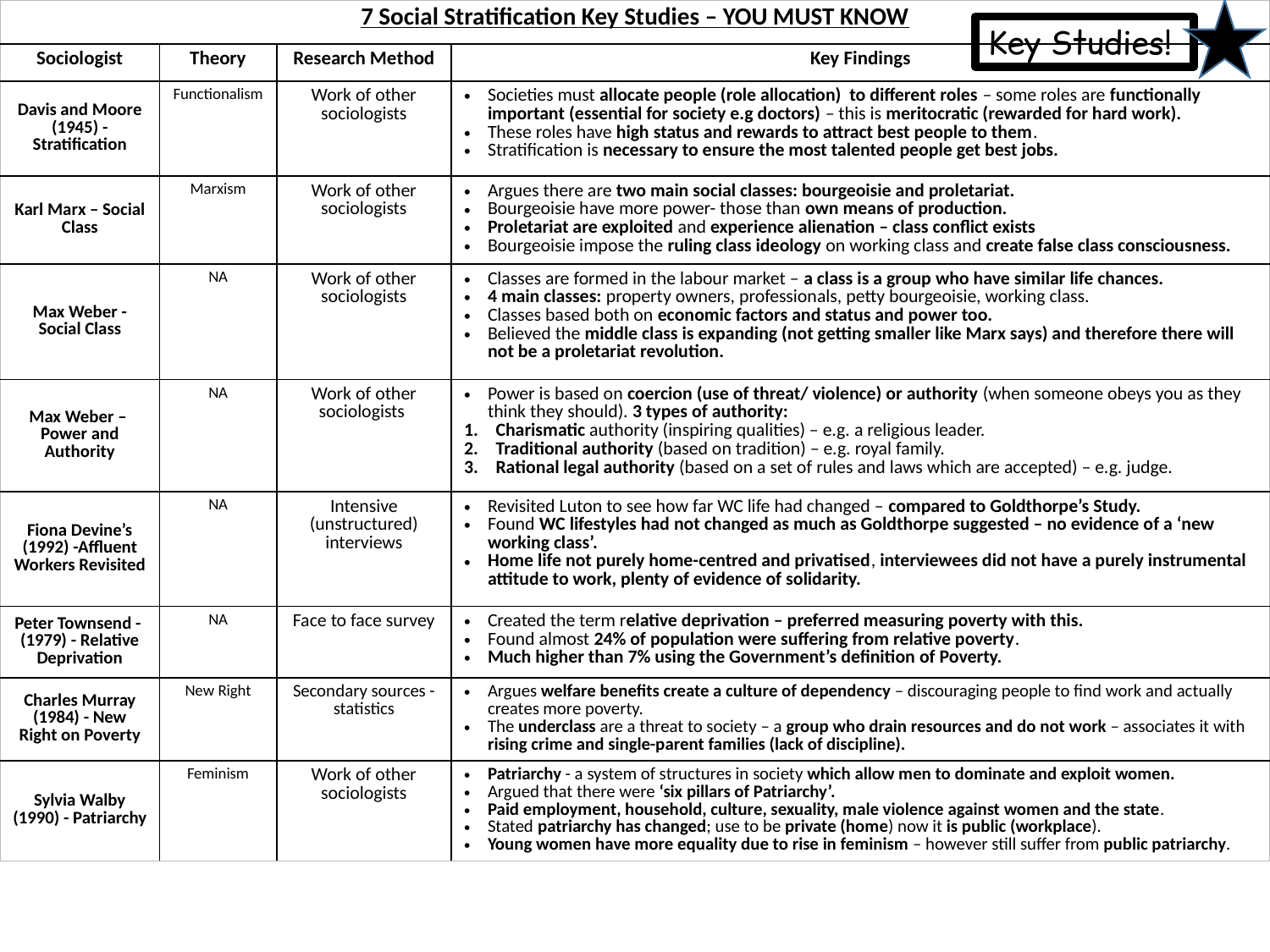

| 7 Social Stratification Key Studies – YOU MUST KNOW |  |  |  |
| --- | --- | --- | --- |
| Sociologist | Theory | Research Method | Key Findings |
| Davis and Moore (1945) - Stratification | Functionalism | Work of other sociologists | Societies must allocate people (role allocation) to different roles – some roles are functionally important (essential for society e.g doctors) – this is meritocratic (rewarded for hard work). These roles have high status and rewards to attract best people to them. Stratification is necessary to ensure the most talented people get best jobs. |
| Karl Marx – Social Class | Marxism | Work of other sociologists | Argues there are two main social classes: bourgeoisie and proletariat. Bourgeoisie have more power- those than own means of production. Proletariat are exploited and experience alienation – class conflict exists Bourgeoisie impose the ruling class ideology on working class and create false class consciousness. |
| Max Weber - Social Class | NA | Work of other sociologists | Classes are formed in the labour market – a class is a group who have similar life chances. 4 main classes: property owners, professionals, petty bourgeoisie, working class. Classes based both on economic factors and status and power too. Believed the middle class is expanding (not getting smaller like Marx says) and therefore there will not be a proletariat revolution. |
| Max Weber – Power and Authority | NA | Work of other sociologists | Power is based on coercion (use of threat/ violence) or authority (when someone obeys you as they think they should). 3 types of authority: Charismatic authority (inspiring qualities) – e.g. a religious leader. Traditional authority (based on tradition) – e.g. royal family. Rational legal authority (based on a set of rules and laws which are accepted) – e.g. judge. |
| Fiona Devine’s (1992) -Affluent Workers Revisited | NA | Intensive (unstructured) interviews | Revisited Luton to see how far WC life had changed – compared to Goldthorpe’s Study. Found WC lifestyles had not changed as much as Goldthorpe suggested – no evidence of a ‘new working class’. Home life not purely home-centred and privatised, interviewees did not have a purely instrumental attitude to work, plenty of evidence of solidarity. |
| Peter Townsend - (1979) - Relative Deprivation | NA | Face to face survey | Created the term relative deprivation – preferred measuring poverty with this. Found almost 24% of population were suffering from relative poverty. Much higher than 7% using the Government’s definition of Poverty. |
| Charles Murray (1984) - New Right on Poverty | New Right | Secondary sources - statistics | Argues welfare benefits create a culture of dependency – discouraging people to find work and actually creates more poverty. The underclass are a threat to society – a group who drain resources and do not work – associates it with rising crime and single-parent families (lack of discipline). |
| Sylvia Walby (1990) - Patriarchy | Feminism | Work of other sociologists | Patriarchy - a system of structures in society which allow men to dominate and exploit women. Argued that there were ‘six pillars of Patriarchy’. Paid employment, household, culture, sexuality, male violence against women and the state. Stated patriarchy has changed; use to be private (home) now it is public (workplace). Young women have more equality due to rise in feminism – however still suffer from public patriarchy. |

Key Studies!